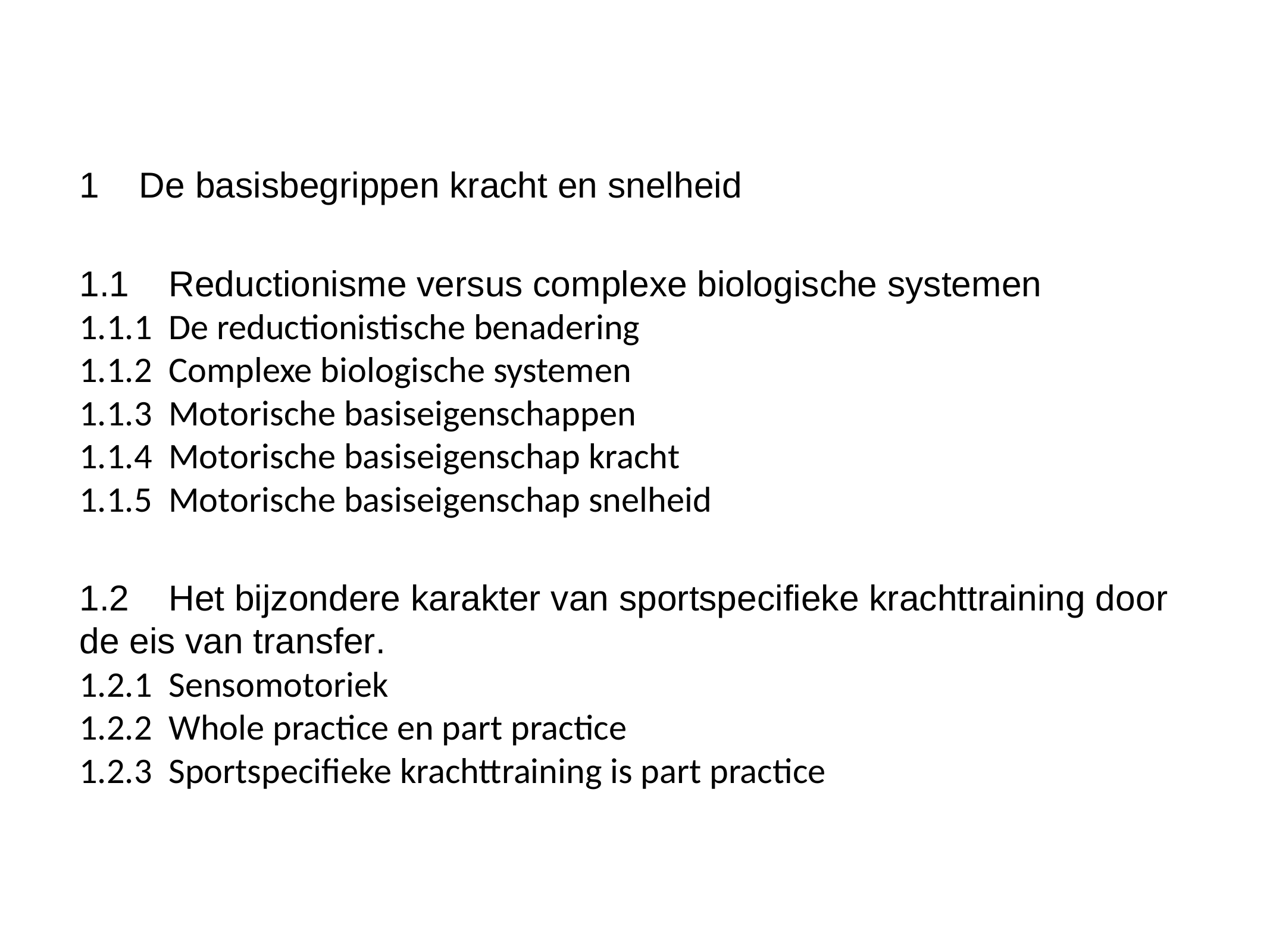

1    De basisbegrippen kracht en snelheid

1.1	Reductionisme versus complexe biologische systemen
1.1.1	De reductionistische benadering
1.1.2	Complexe biologische systemen
1.1.3	Motorische basiseigenschappen
1.1.4	Motorische basiseigenschap kracht
1.1.5	Motorische basiseigenschap snelheid

1.2	Het bijzondere karakter van sportspecifieke krachttraining door de eis van transfer.
1.2.1	Sensomotoriek
1.2.2	Whole practice en part practice
1.2.3	Sportspecifieke krachttraining is part practice